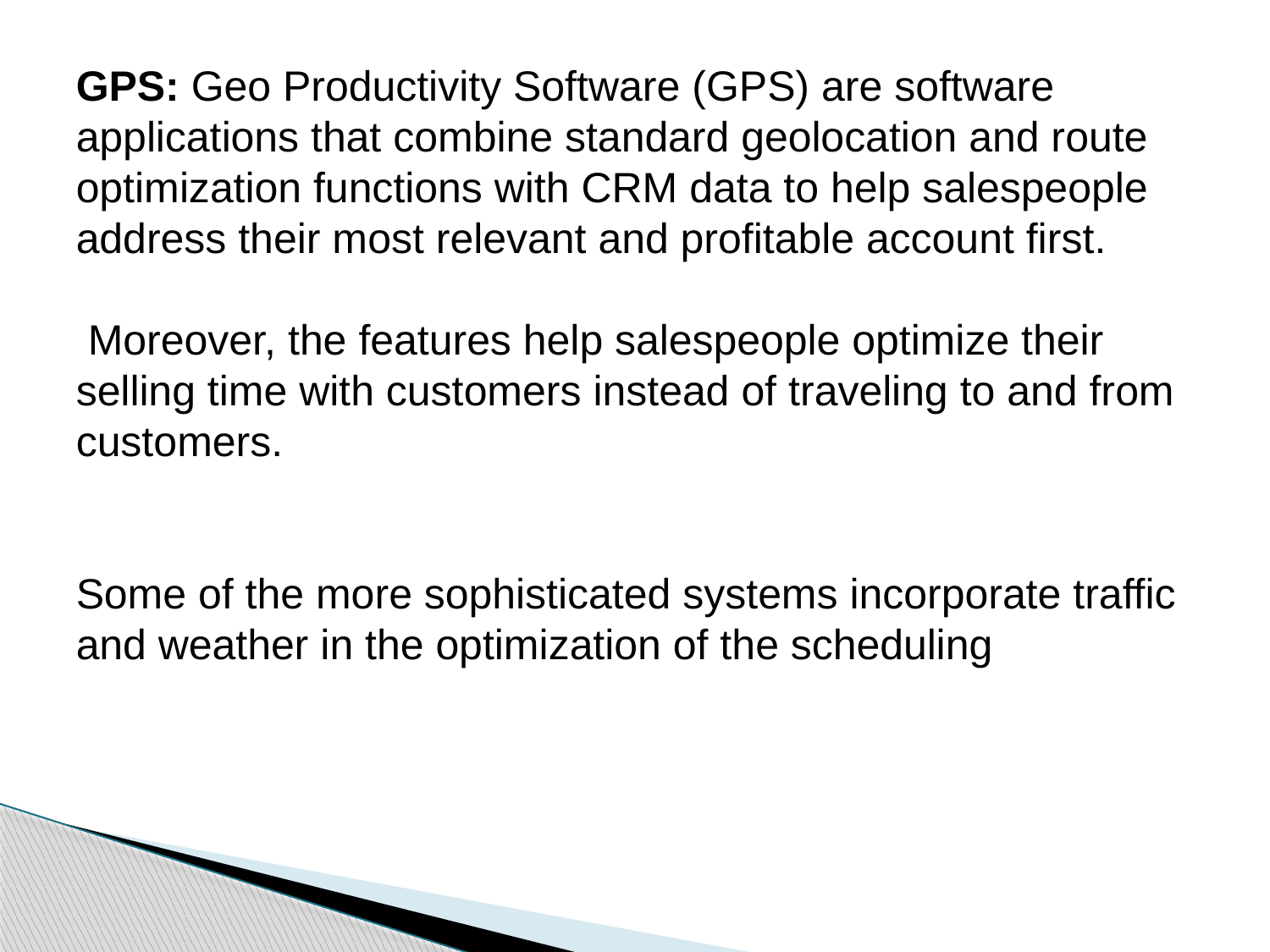

GPS: Geo Productivity Software (GPS) are software applications that combine standard geolocation and route optimization functions with CRM data to help salespeople address their most relevant and profitable account first.

 Moreover, the features help salespeople optimize their selling time with customers instead of traveling to and from customers.

Some of the more sophisticated systems incorporate traffic and weather in the optimization of the scheduling